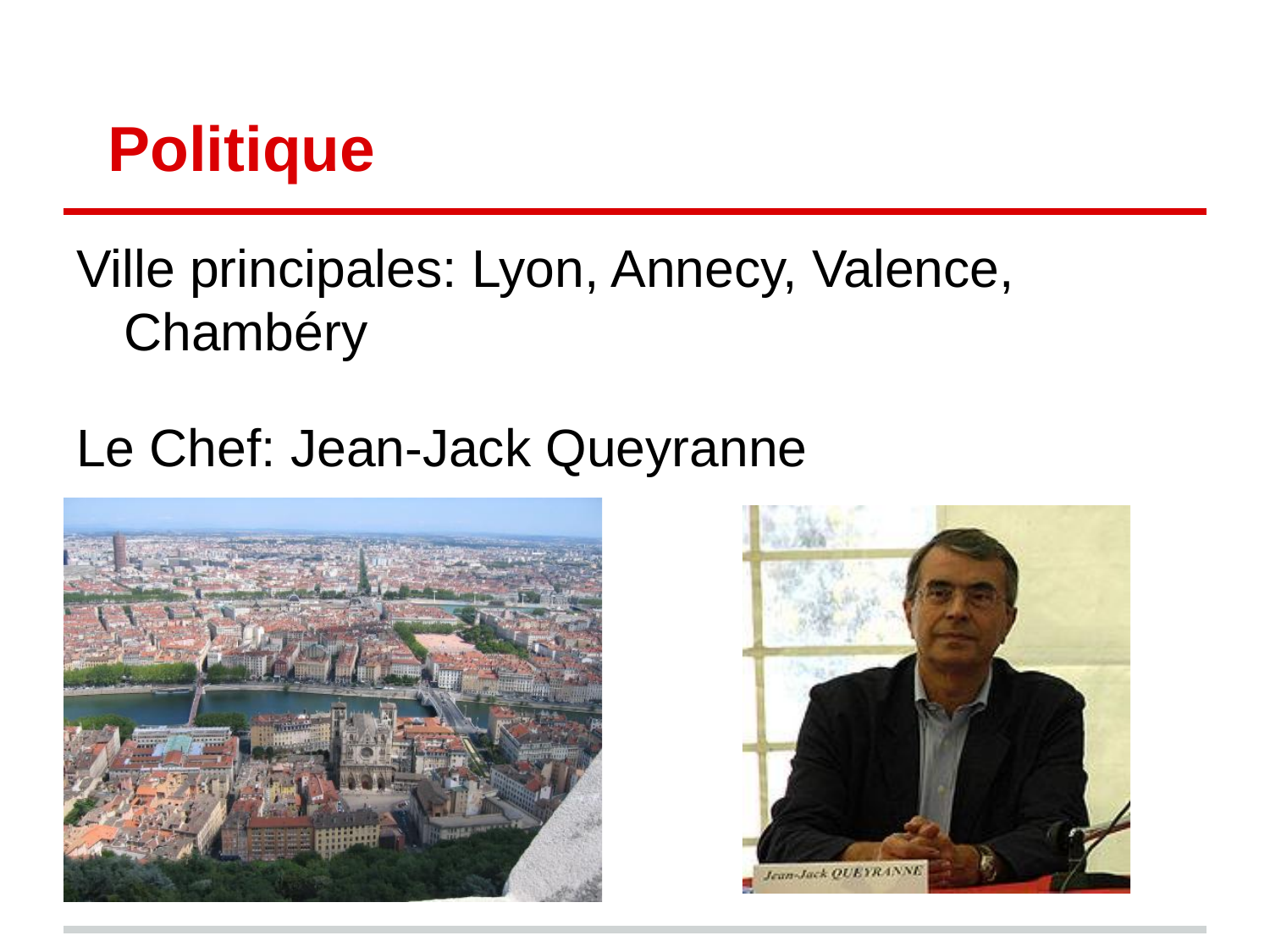

# Politique
Ville principales: Lyon, Annecy, Valence, Chambéry
Le Chef: Jean-Jack Queyranne